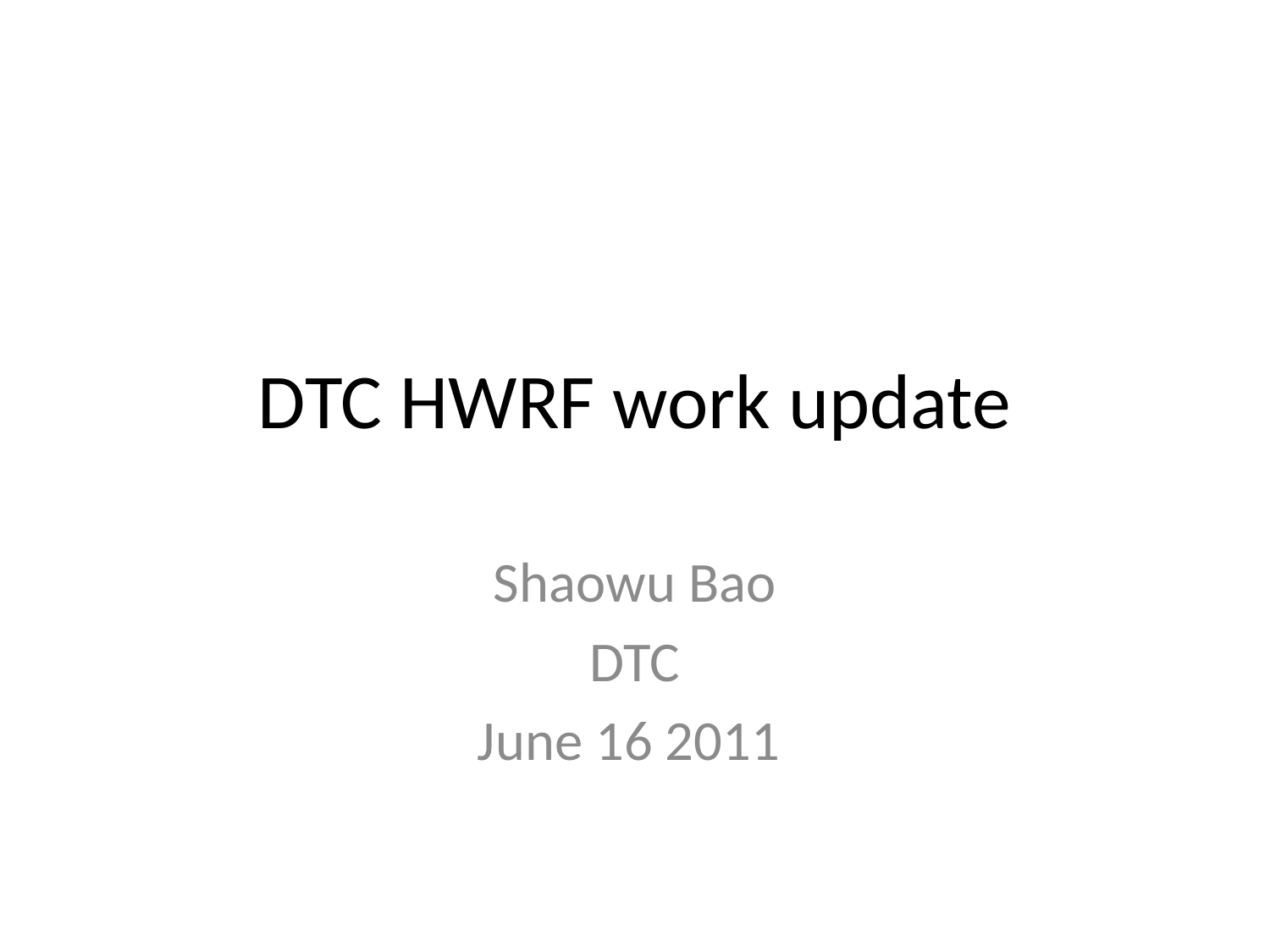

DTC HWRF work update
Shaowu Bao
DTC
June 16 2011